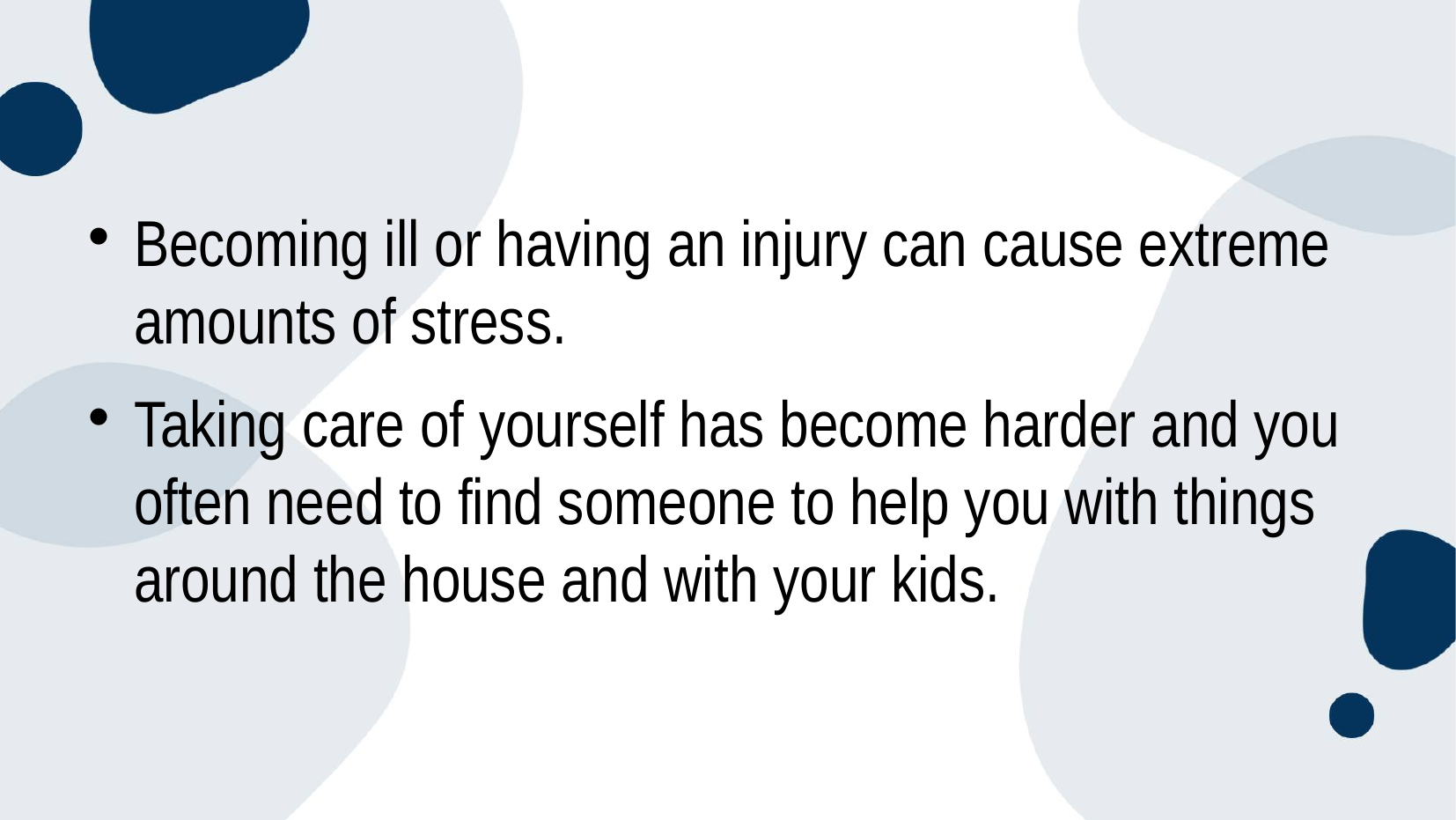

Becoming ill or having an injury can cause extreme amounts of stress.
Taking care of yourself has become harder and you often need to find someone to help you with things around the house and with your kids.